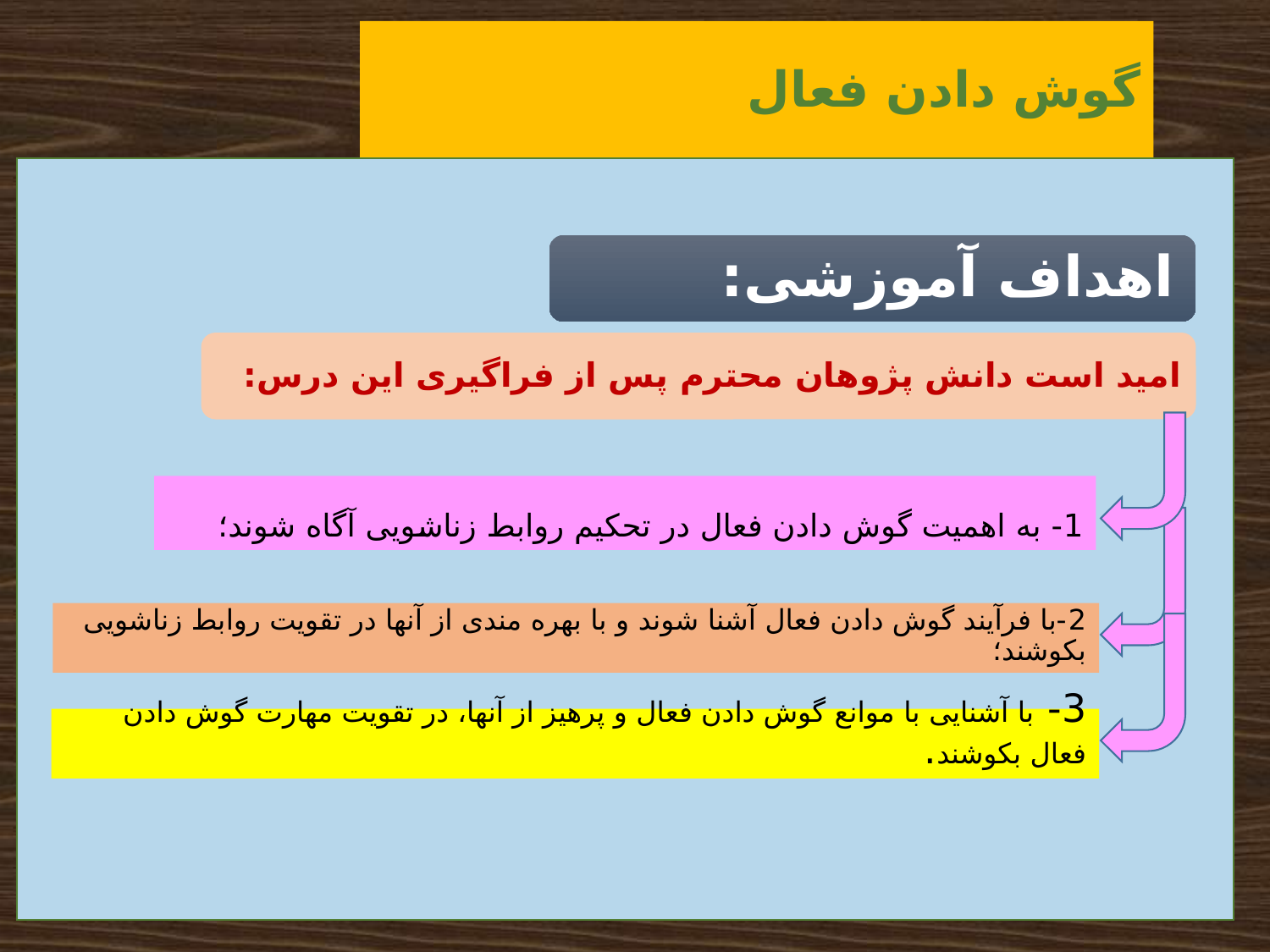

# گوش دادن فعال

اهداف آموزشی:
امید است دانش پژوهان محترم پس از فراگیری این درس:

1- به اهمیت گوش دادن فعال در تحکیم روابط زناشویی آگاه شوند؛

2-با فرآیند گوش دادن فعال آشنا شوند و با بهره مندی از آنها در تقویت روابط زناشویی بکوشند؛

3- با آشنایی با موانع گوش دادن فعال و پرهیز از آنها، در تقویت مهارت گوش دادن فعال بکوشند.